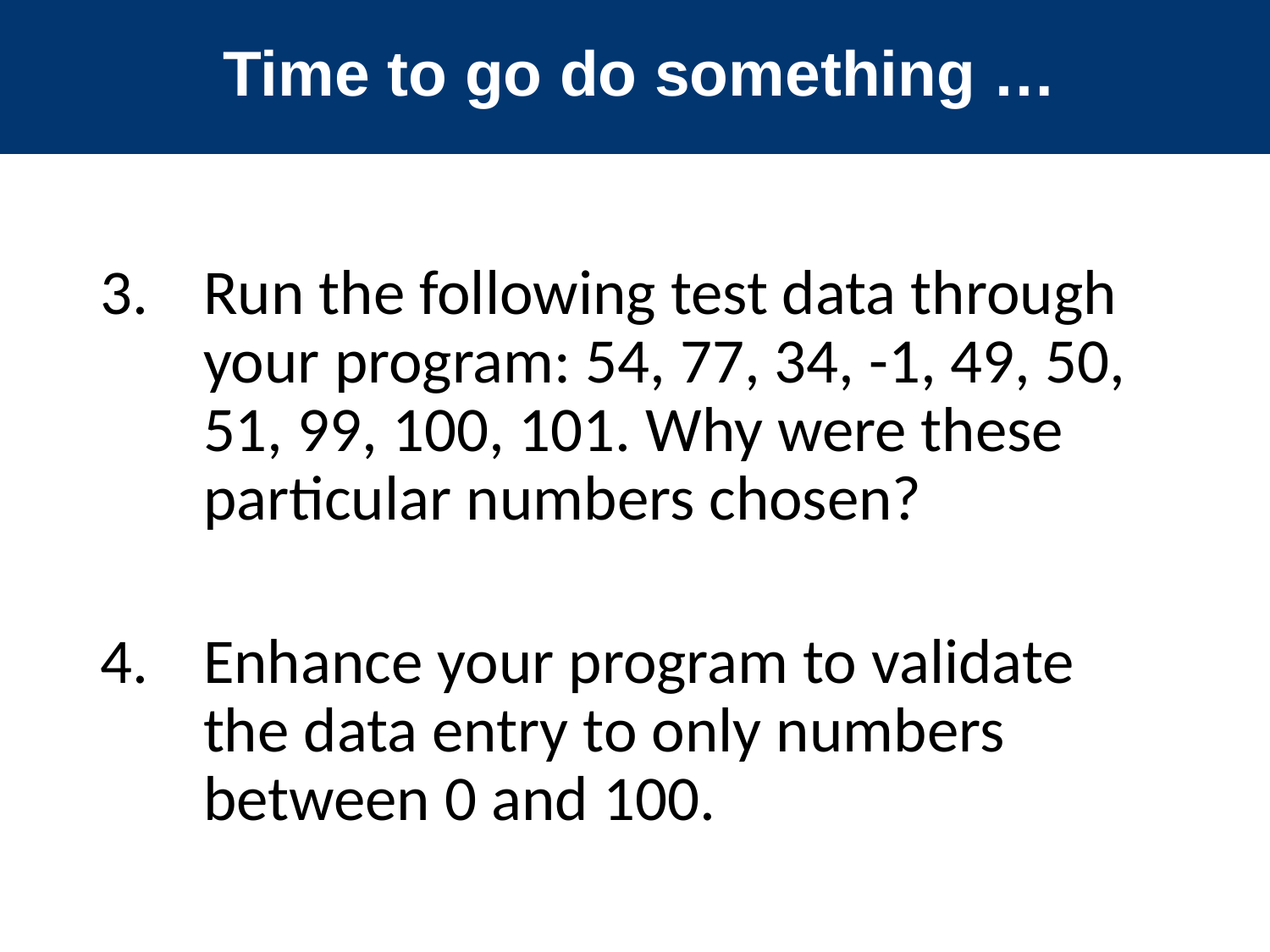

Time to go do something …
Run the following test data through your program: 54, 77, 34, -1, 49, 50, 51, 99, 100, 101. Why were these particular numbers chosen?

Enhance your program to validate the data entry to only numbers between 0 and 100.